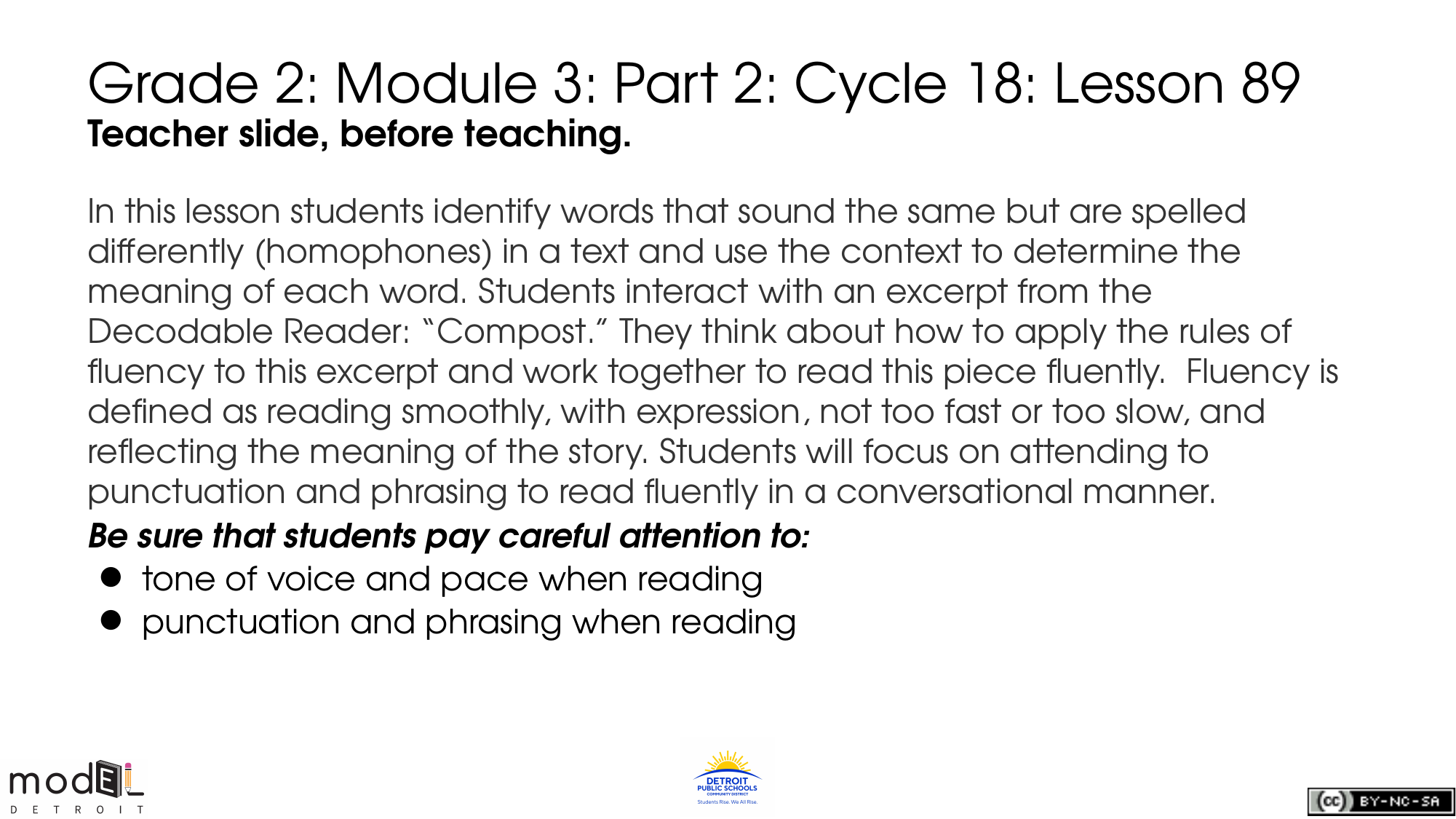

# Grade 2: Module 3: Part 2: Cycle 18: Lesson 89
Teacher slide, before teaching.
In this lesson students identify words that sound the same but are spelled differently (homophones) in a text and use the context to determine the meaning of each word. Students interact with an excerpt from the Decodable Reader: “Compost.” They think about how to apply the rules of fluency to this excerpt and work together to read this piece fluently.  Fluency is defined as reading smoothly, with expression, not too fast or too slow, and reflecting the meaning of the story. Students will focus on attending to punctuation and phrasing to read fluently in a conversational manner.
Be sure that students pay careful attention to:
tone of voice and pace when reading
punctuation and phrasing when reading